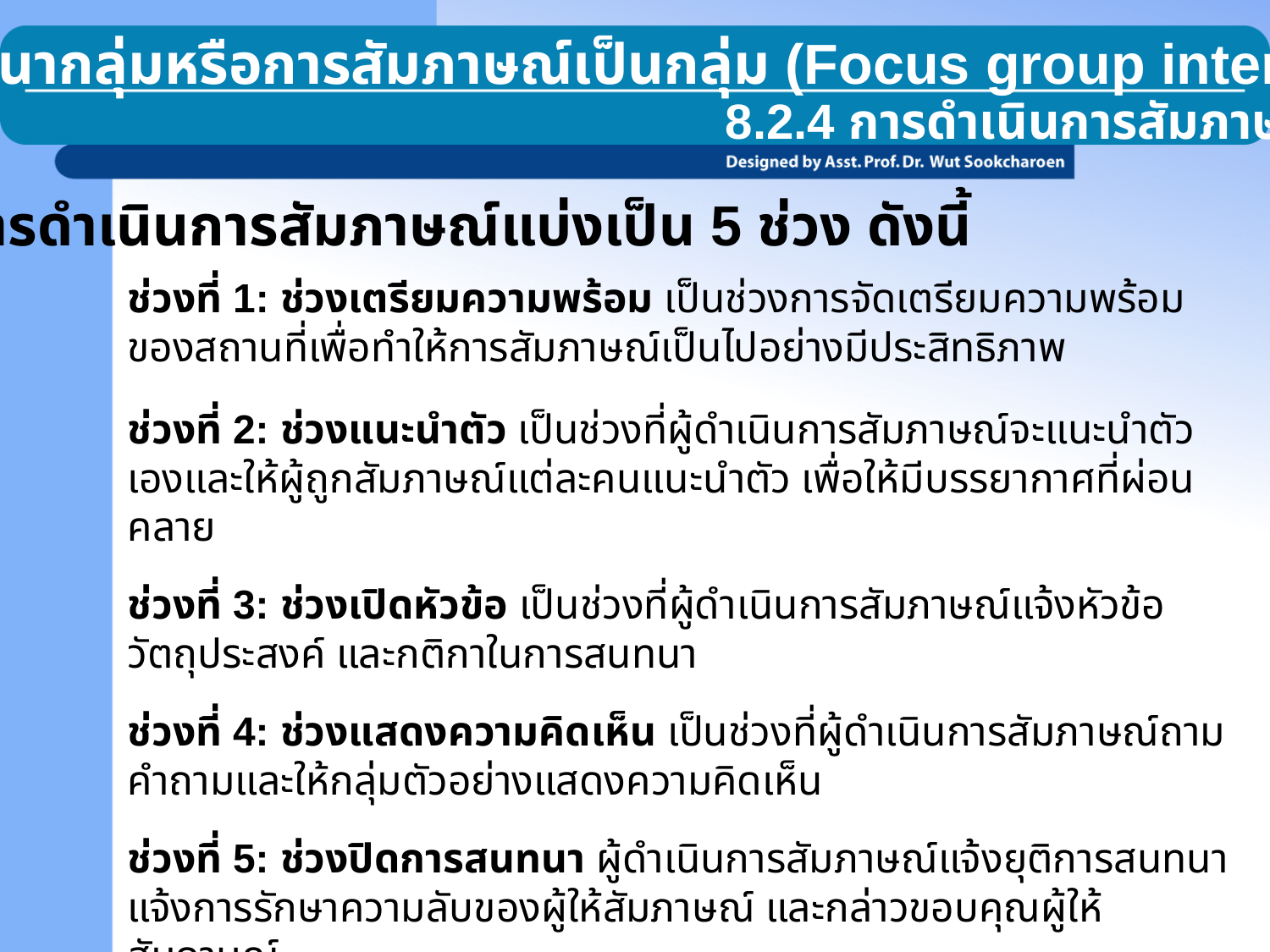

8.2 การสนทนากลุ่มหรือการสัมภาษณ์เป็นกลุ่ม (Focus group interviewing)
8.2.4 การดำเนินการสัมภาษณ์
การดำเนินการสัมภาษณ์แบ่งเป็น 5 ช่วง ดังนี้
ช่วงที่ 1: ช่วงเตรียมความพร้อม เป็นช่วงการจัดเตรียมความพร้อมของสถานที่เพื่อทำให้การสัมภาษณ์เป็นไปอย่างมีประสิทธิภาพ

ช่วงที่ 2: ช่วงแนะนำตัว เป็นช่วงที่ผู้ดำเนินการสัมภาษณ์จะแนะนำตัวเองและให้ผู้ถูกสัมภาษณ์แต่ละคนแนะนำตัว เพื่อให้มีบรรยากาศที่ผ่อนคลาย

ช่วงที่ 3: ช่วงเปิดหัวข้อ เป็นช่วงที่ผู้ดำเนินการสัมภาษณ์แจ้งหัวข้อ วัตถุประสงค์ และกติกาในการสนทนา

ช่วงที่ 4: ช่วงแสดงความคิดเห็น เป็นช่วงที่ผู้ดำเนินการสัมภาษณ์ถามคำถามและให้กลุ่มตัวอย่างแสดงความคิดเห็น

ช่วงที่ 5: ช่วงปิดการสนทนา ผู้ดำเนินการสัมภาษณ์แจ้งยุติการสนทนา แจ้งการรักษาความลับของผู้ให้สัมภาษณ์ และกล่าวขอบคุณผู้ให้สัมภาษณ์